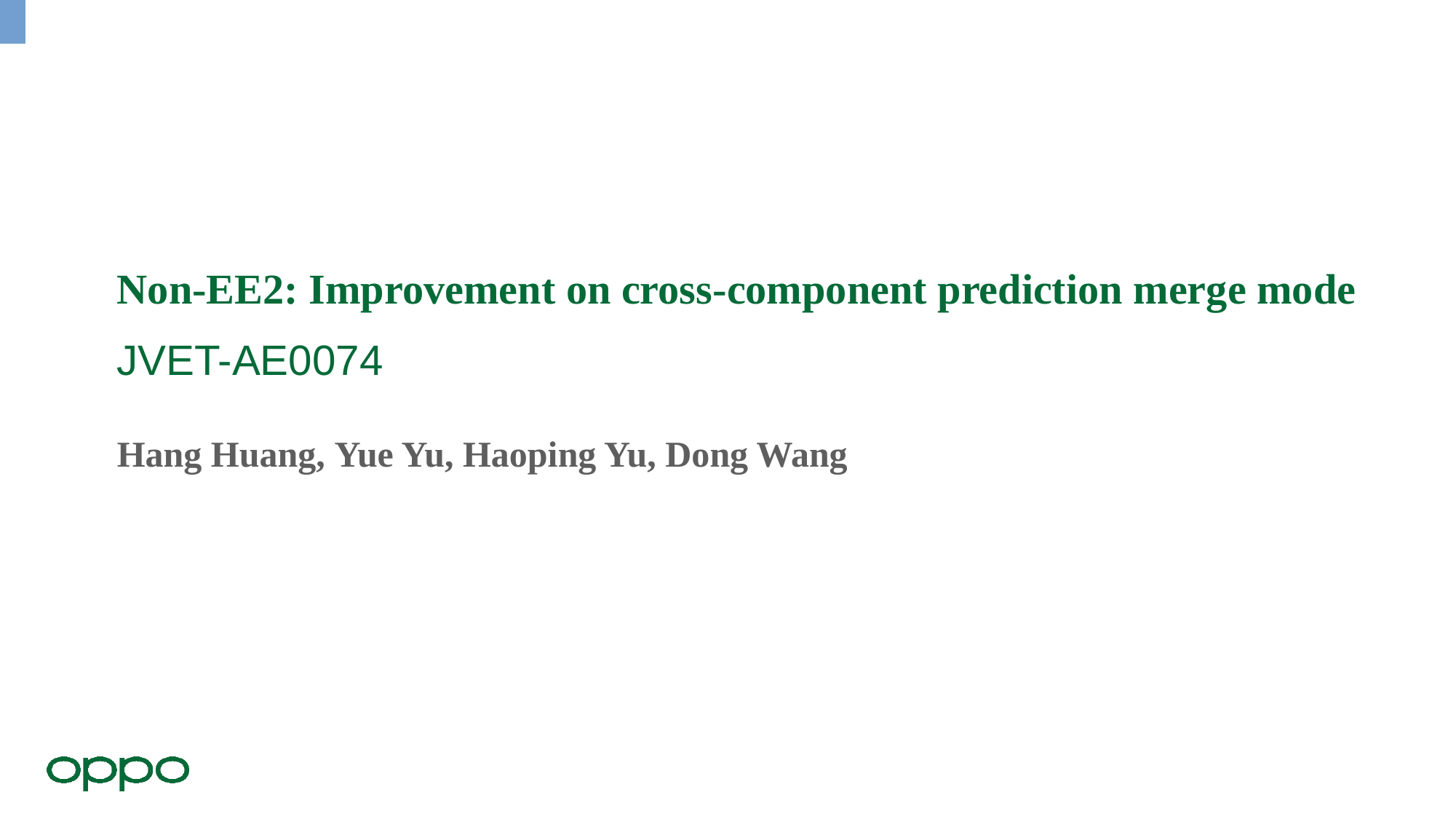

# Non-EE2: Improvement on cross-component prediction merge mode JVET-AE0074
Hang Huang, Yue Yu, Haoping Yu, Dong Wang